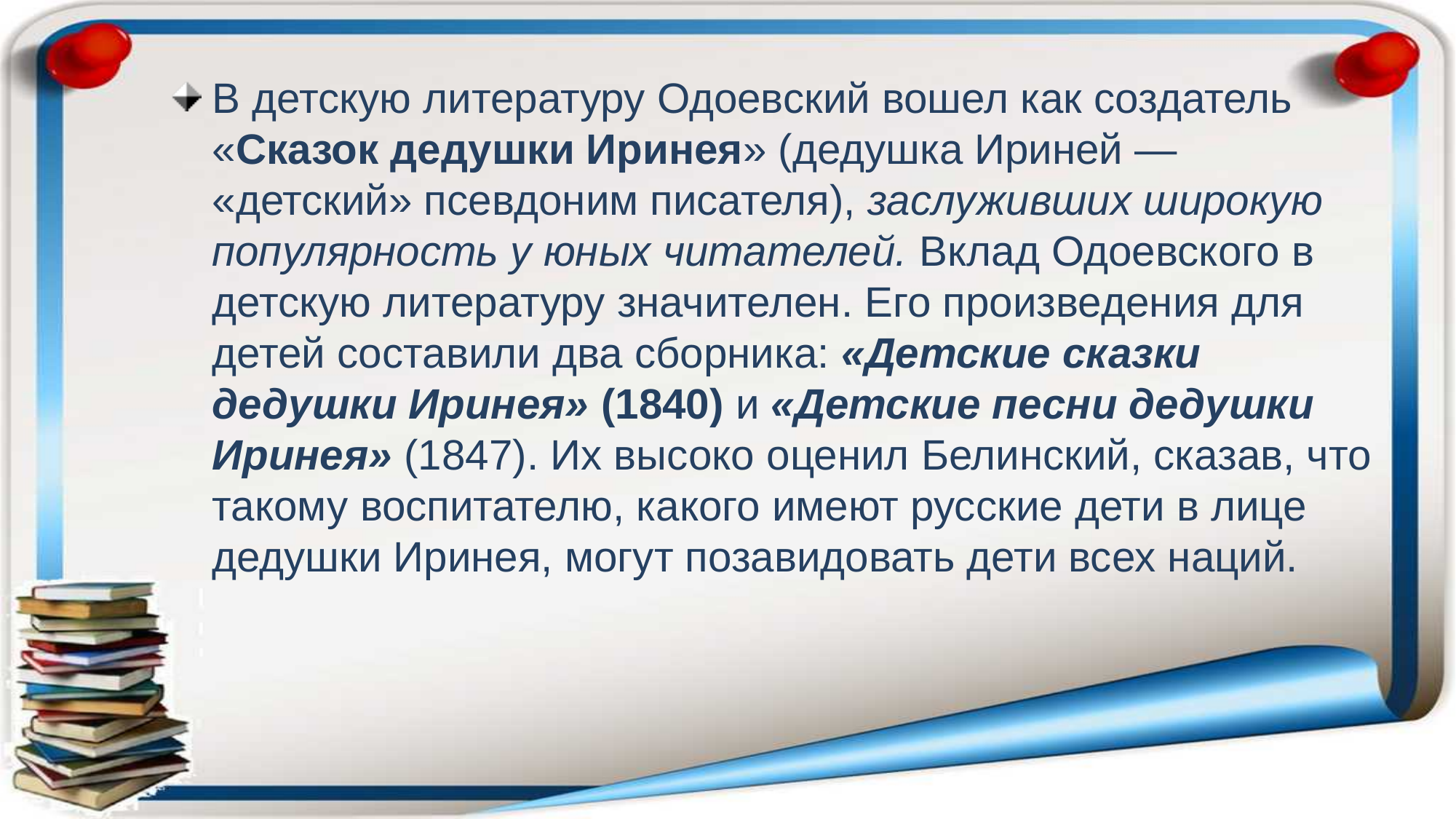

В детскую литературу Одоевский вошел как создатель «Сказок дедушки Иринея» (дедушка Ириней — «детский» псевдоним писателя), заслуживших широкую популярность у юных читателей. Вклад Одоевского в детскую литературу значителен. Его произве­дения для детей составили два сборника: «Детские сказки дедушки Иринея» (1840) и «Детские песни дедушки Иринея» (1847). Их высоко оценил Белинский, сказав, что такому воспитате­лю, какого имеют русские дети в лице дедушки Иринея, могут позавидовать дети всех наций.